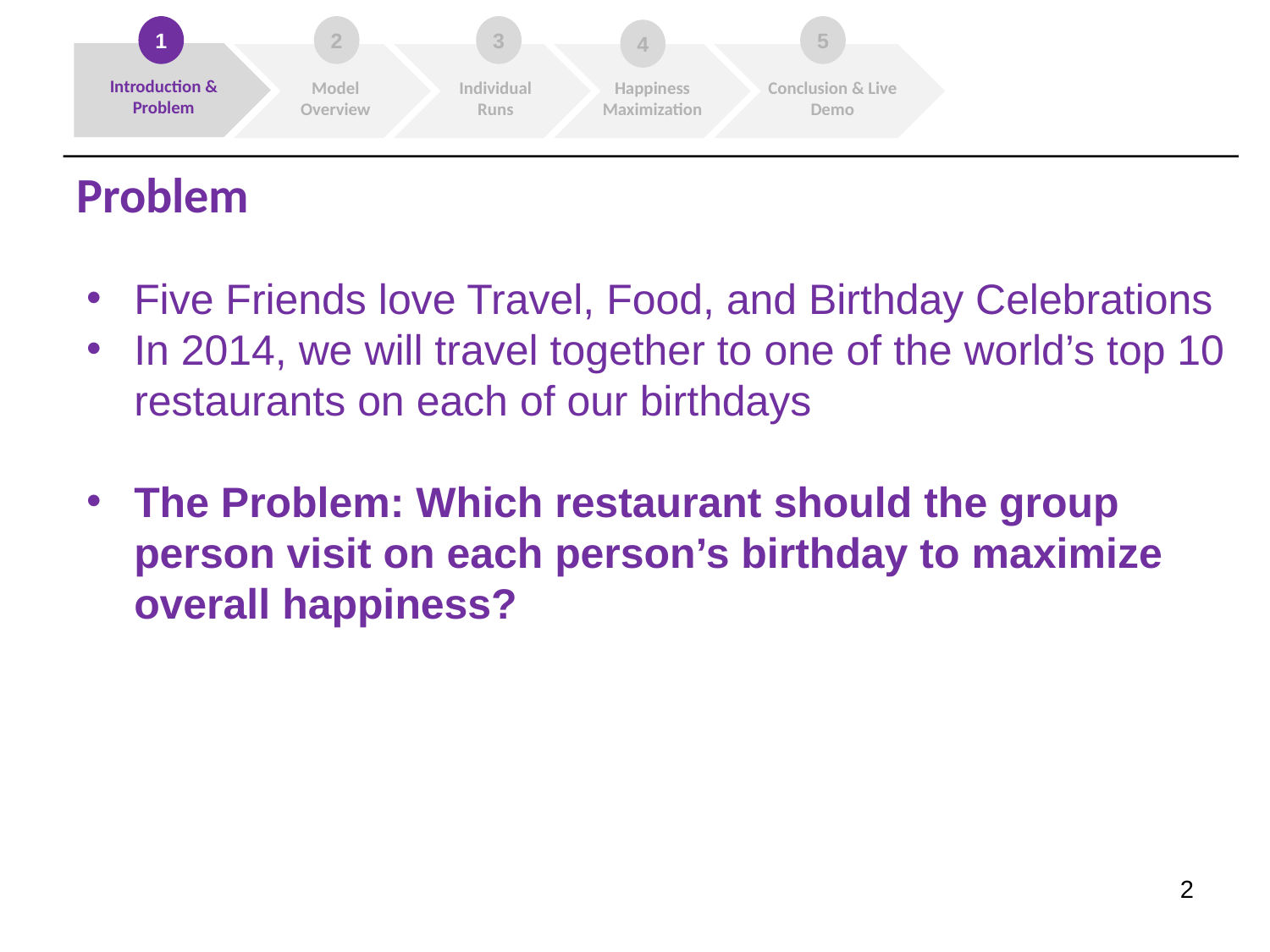

1
2
3
5
4

Introduction & Problem

Model Overview
Individual Runs
Happiness Maximization
Conclusion & Live Demo

# Problem
Five Friends love Travel, Food, and Birthday Celebrations
In 2014, we will travel together to one of the world’s top 10 restaurants on each of our birthdays

The Problem: Which restaurant should the group person visit on each person’s birthday to maximize overall happiness?
2